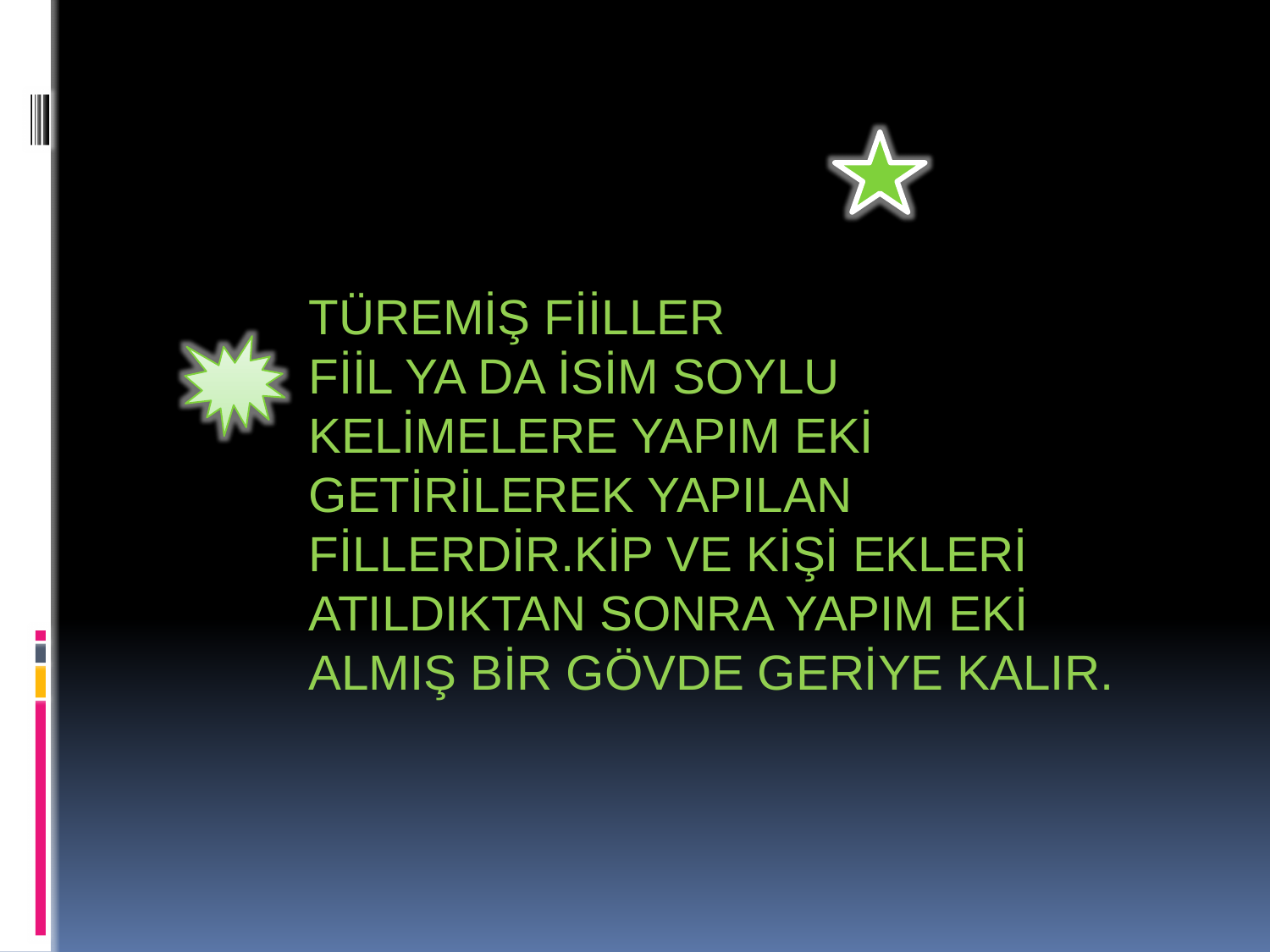

TÜREMİŞ FİİLLER
FİİL YA DA İSİM SOYLU KELİMELERE YAPIM EKİ GETİRİLEREK YAPILAN FİLLERDİR.KİP VE KİŞİ EKLERİ ATILDIKTAN SONRA YAPIM EKİ ALMIŞ BİR GÖVDE GERİYE KALIR.